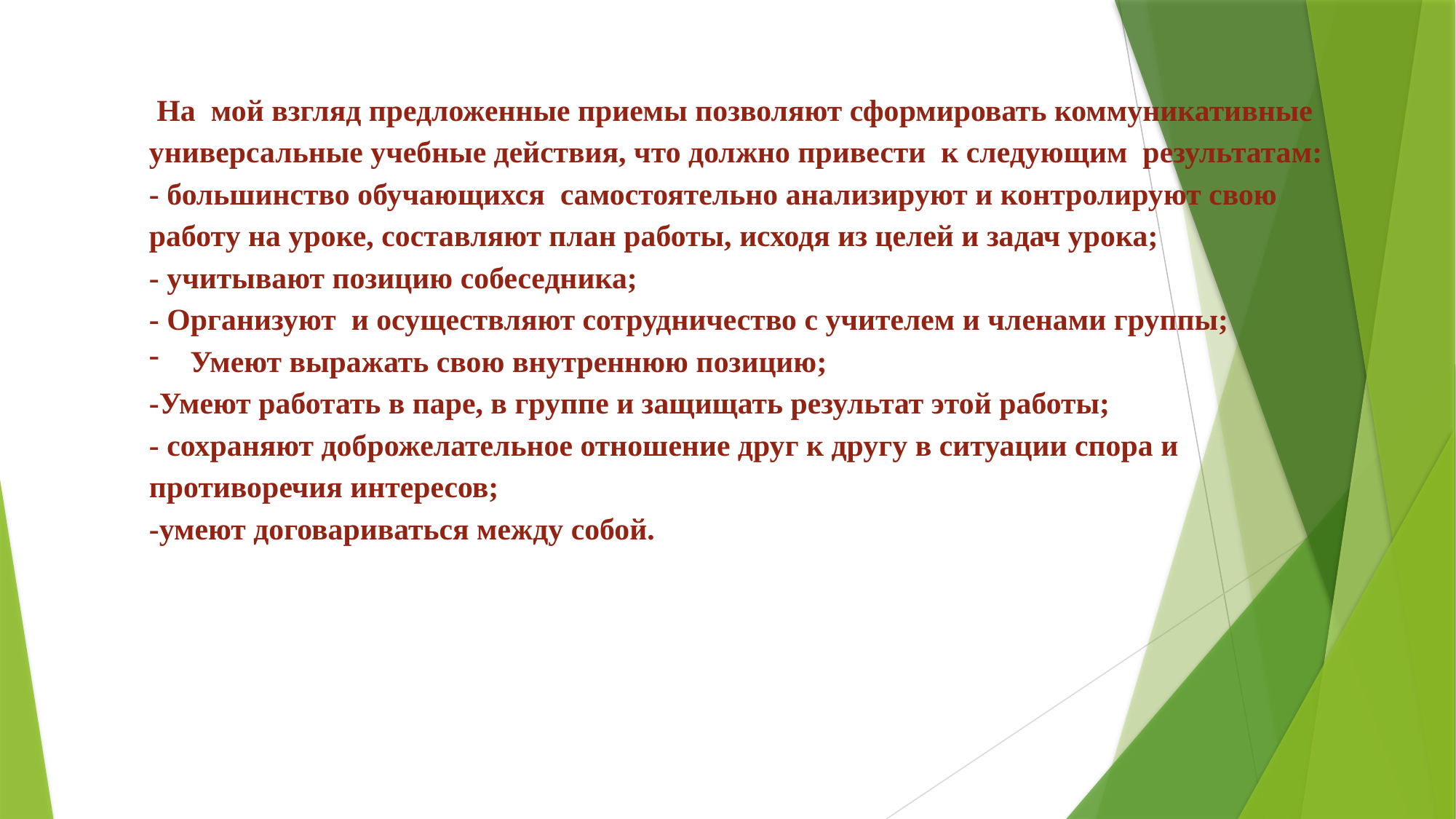

На  мой взгляд предложенные приемы позволяют сформировать коммуникативные универсальные учебные действия, что должно привести  к следующим  результатам:
- большинство обучающихся  самостоятельно анализируют и контролируют свою работу на уроке, составляют план работы, исходя из целей и задач урока;
- учитывают позицию собеседника;
- Организуют  и осуществляют сотрудничество с учителем и членами группы;
Умеют выражать свою внутреннюю позицию;
-Умеют работать в паре, в группе и защищать результат этой работы;
- сохраняют доброжелательное отношение друг к другу в ситуации спора и противоречия интересов;
-умеют договариваться между собой.